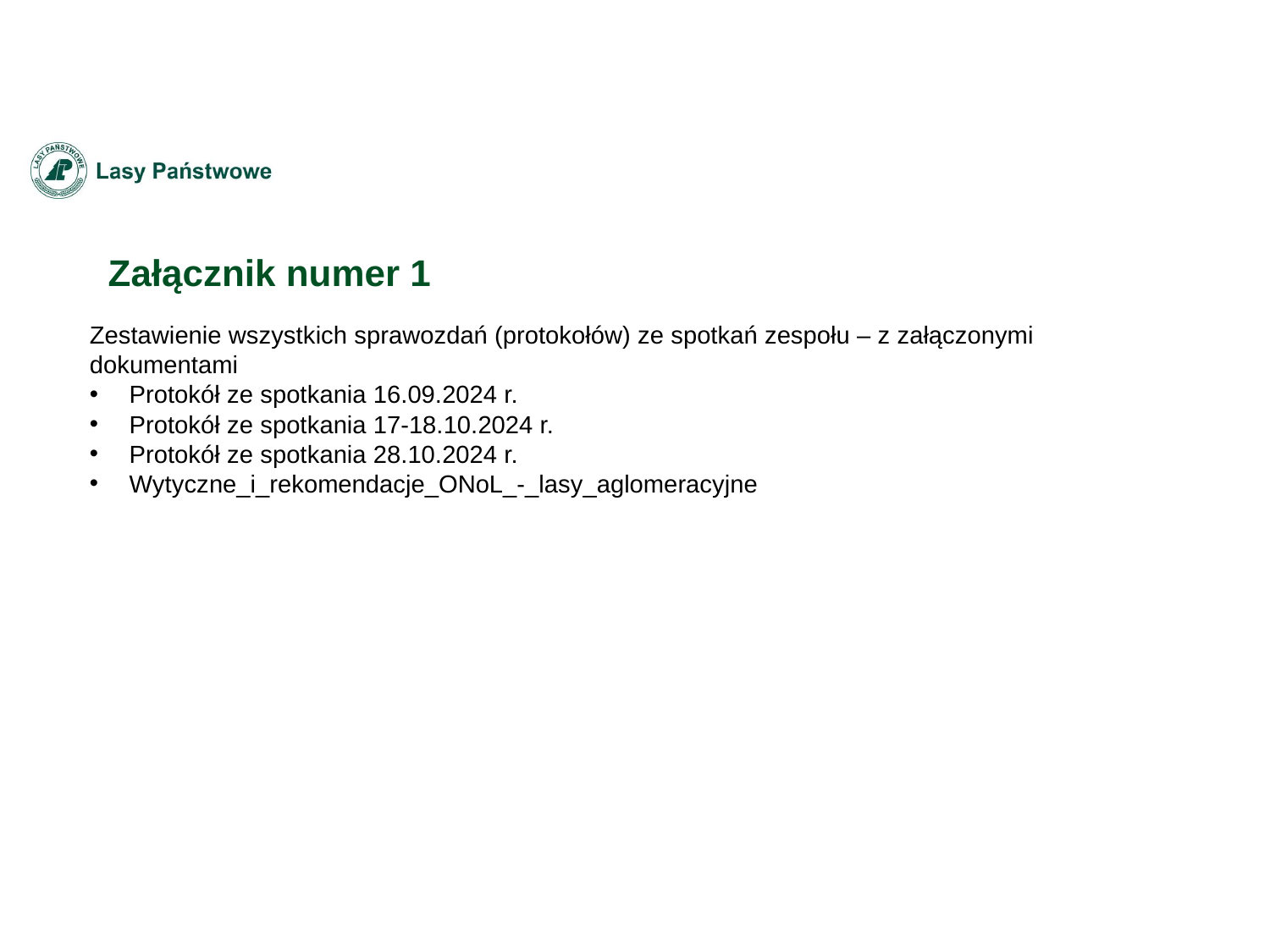

Załącznik numer 1
Zestawienie wszystkich sprawozdań (protokołów) ze spotkań zespołu – z załączonymi dokumentami
Protokół ze spotkania 16.09.2024 r.
Protokół ze spotkania 17-18.10.2024 r.
Protokół ze spotkania 28.10.2024 r.
Wytyczne_i_rekomendacje_ONoL_-_lasy_aglomeracyjne